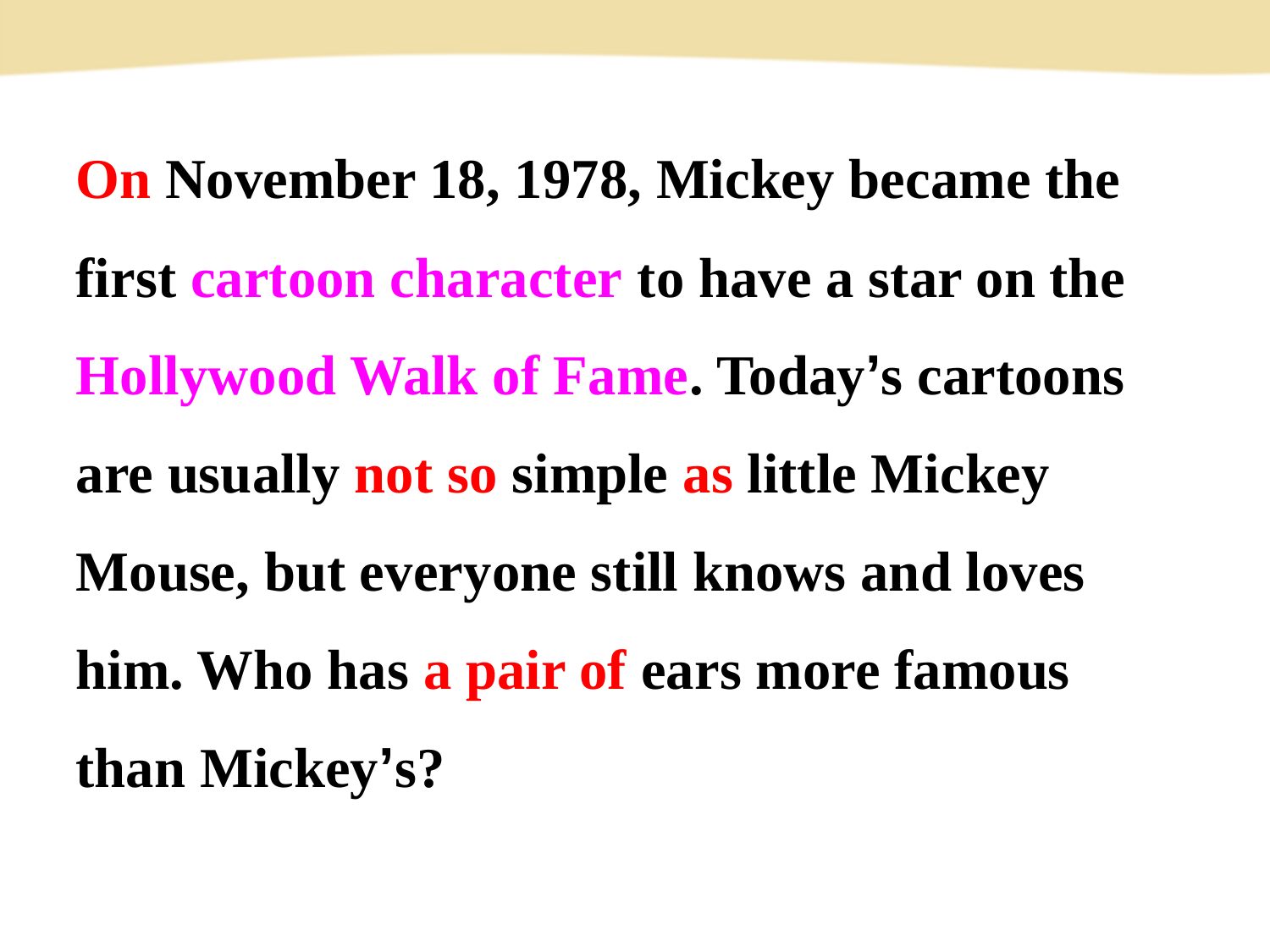

On November 18, 1978, Mickey became the first cartoon character to have a star on the Hollywood Walk of Fame. Today’s cartoons
are usually not so simple as little Mickey  Mouse, but everyone still knows and loves
him. Who has a pair of ears more famous than Mickey’s?